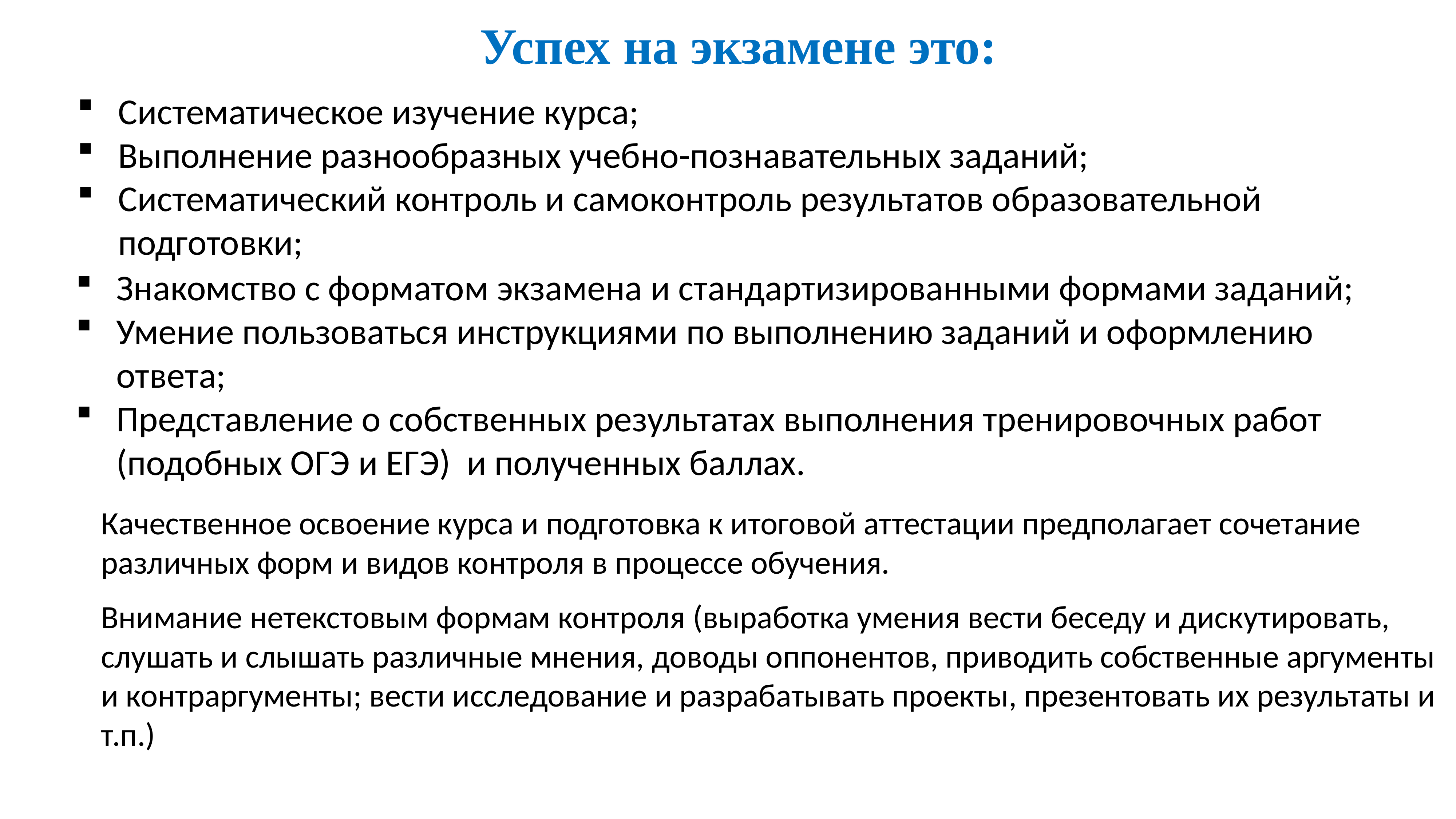

Успех на экзамене это:
Систематическое изучение курса;
Выполнение разнообразных учебно-познавательных заданий;
Систематический контроль и самоконтроль результатов образовательной подготовки;
Знакомство с форматом экзамена и стандартизированными формами заданий;
Умение пользоваться инструкциями по выполнению заданий и оформлению ответа;
Представление о собственных результатах выполнения тренировочных работ (подобных ОГЭ и ЕГЭ)  и полученных баллах.
Качественное освоение курса и подготовка к итоговой аттестации предполагает сочетание различных форм и видов контроля в процессе обучения.
Внимание нетекстовым формам контроля (выработка умения вести беседу и дискутировать, слушать и слышать различные мнения, доводы оппонентов, приводить собственные аргументы и контраргументы; вести исследование и разрабатывать проекты, презентовать их результаты и т.п.)